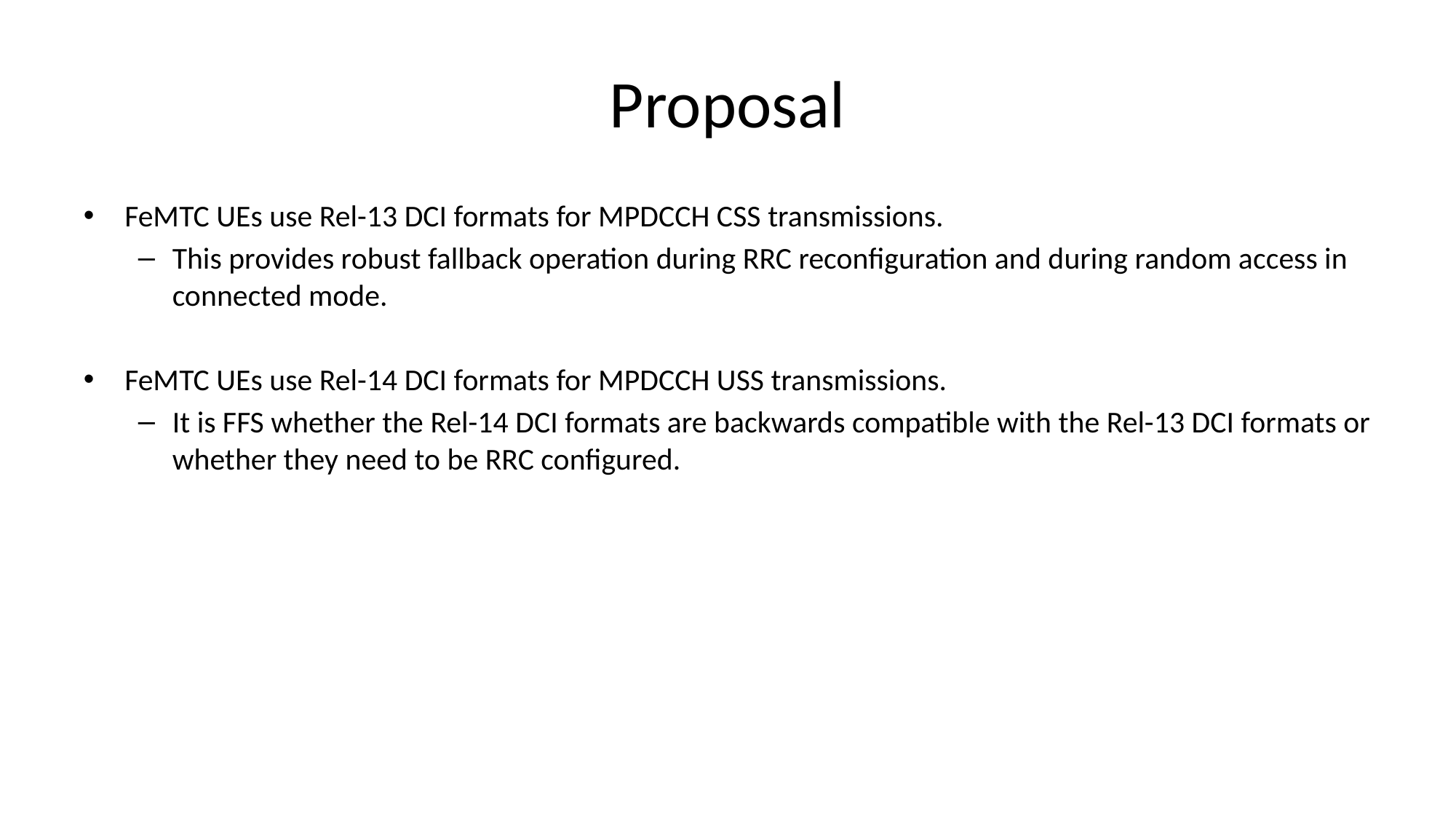

# Proposal
FeMTC UEs use Rel-13 DCI formats for MPDCCH CSS transmissions.
This provides robust fallback operation during RRC reconfiguration and during random access in connected mode.

FeMTC UEs use Rel-14 DCI formats for MPDCCH USS transmissions.
It is FFS whether the Rel-14 DCI formats are backwards compatible with the Rel-13 DCI formats or whether they need to be RRC configured.